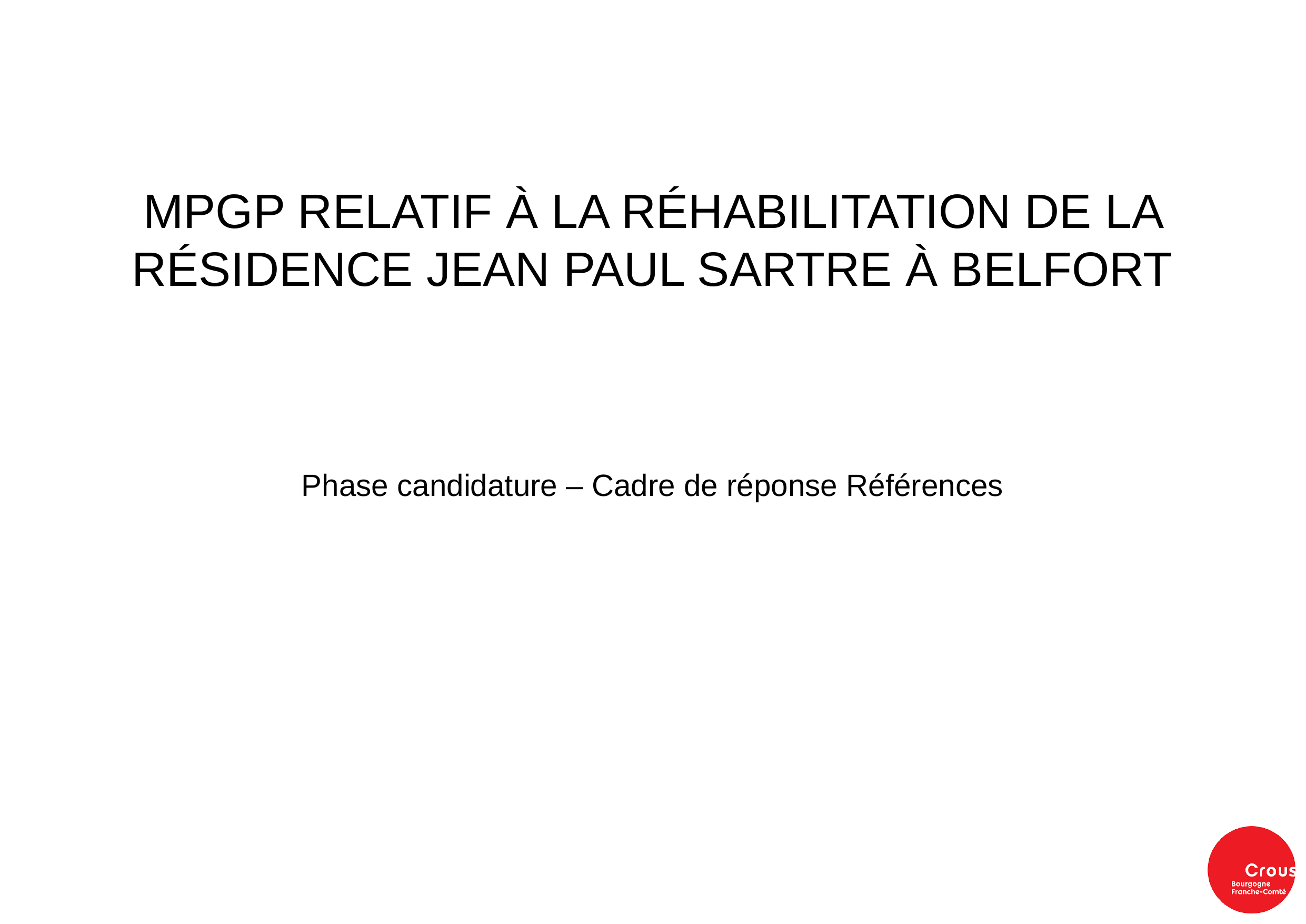

# MPGP RELATIF À LA RÉHABILITATION DE LA RÉSIDENCE JEAN PAUL SARTRE À BELFORT
Phase candidature – Cadre de réponse Références